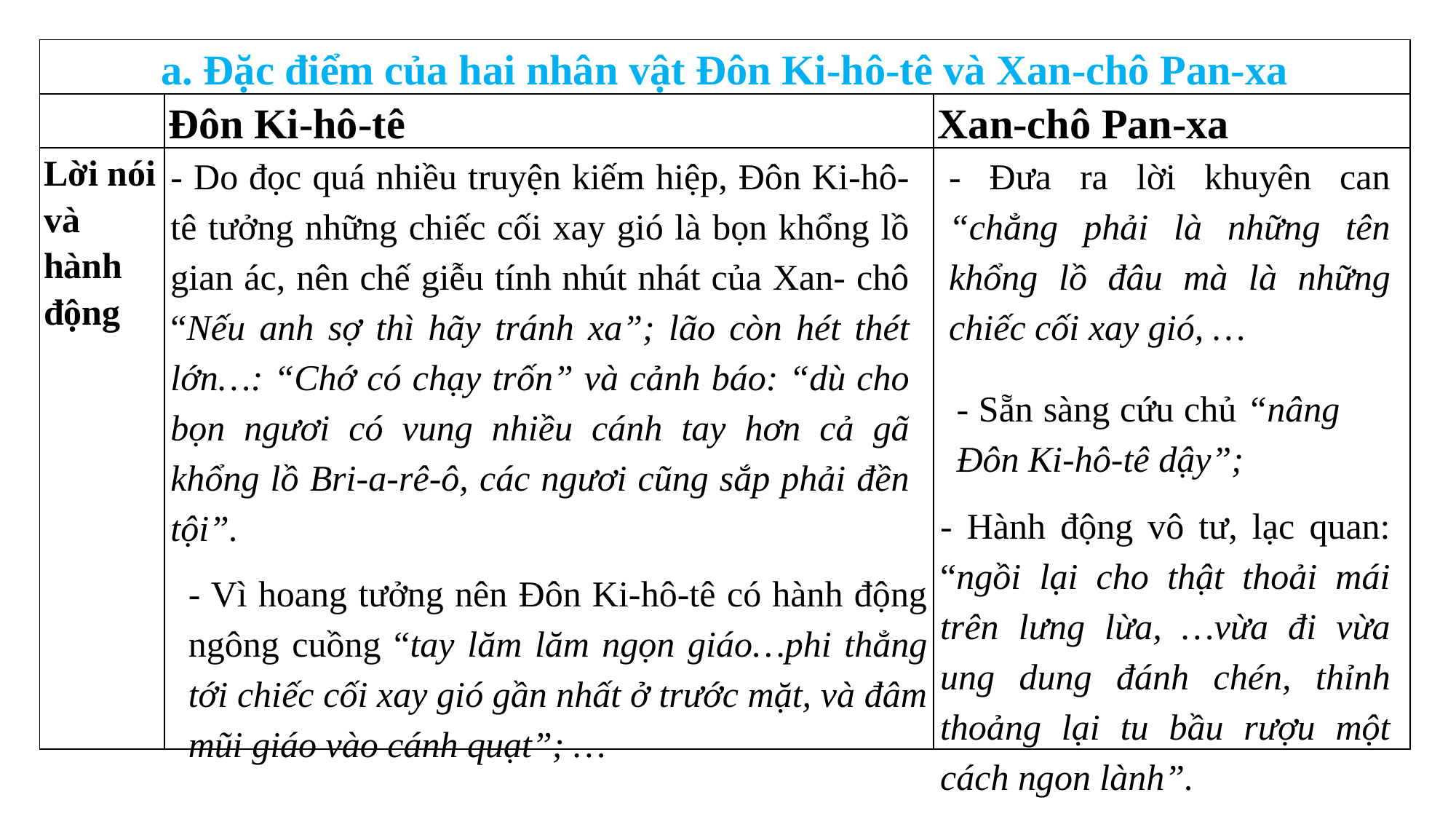

| a. Đặc điểm của hai nhân vật Đôn Ki-hô-tê và Xan-chô Pan-xa |  |  |
| --- | --- | --- |
|  | Đôn Ki-hô-tê | Xan-chô Pan-xa |
| Lời nói và hành động |  |  |
- Do đọc quá nhiều truyện kiếm hiệp, Đôn Ki-hô-tê tưởng những chiếc cối xay gió là bọn khổng lồ gian ác, nên chế giễu tính nhút nhát của Xan- chô “Nếu anh sợ thì hãy tránh xa”; lão còn hét thét lớn…: “Chớ có chạy trốn” và cảnh báo: “dù cho bọn ngươi có vung nhiều cánh tay hơn cả gã khổng lồ Bri-a-rê-ô, các ngươi cũng sắp phải đền tội”.
- Đưa ra lời khuyên can “chẳng phải là những tên khổng lồ đâu mà là những chiếc cối xay gió, …
- Sẵn sàng cứu chủ “nâng Đôn Ki-hô-tê dậy”;
- Hành động vô tư, lạc quan: “ngồi lại cho thật thoải mái trên lưng lừa, …vừa đi vừa ung dung đánh chén, thỉnh thoảng lại tu bầu rượu một cách ngon lành”.
- Vì hoang tưởng nên Đôn Ki-hô-tê có hành động ngông cuồng “tay lăm lăm ngọn giáo…phi thẳng tới chiếc cối xay gió gần nhất ở trước mặt, và đâm mũi giáo vào cánh quạt”; …